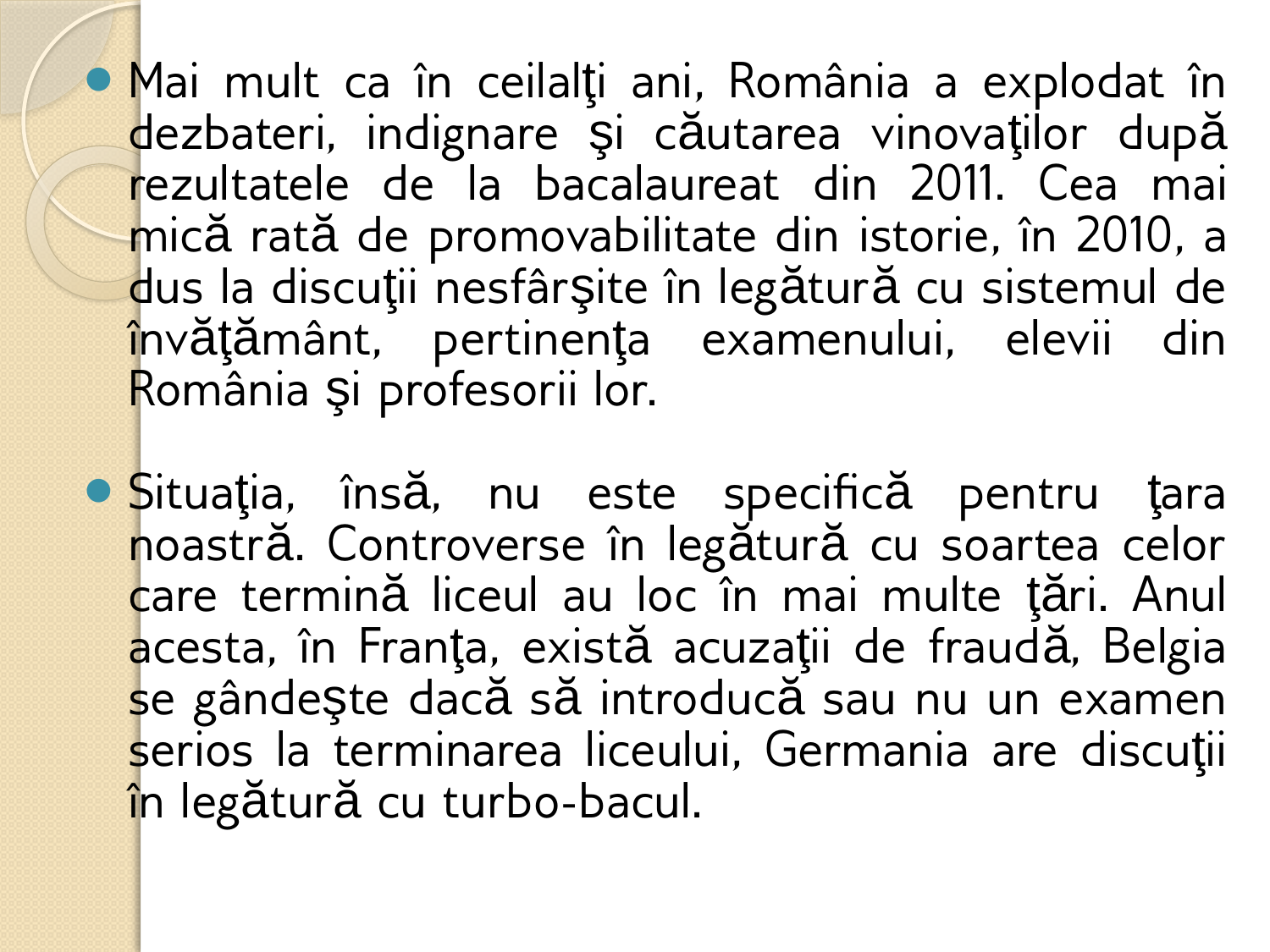

Mai mult ca în ceilalţi ani, România a explodat în dezbateri, indignare şi căutarea vinovaţilor după rezultatele de la bacalaureat din 2011. Cea mai mică rată de promovabilitate din istorie, în 2010, a dus la discuţii nesfârşite în legătură cu sistemul de învăţământ, pertinenţa examenului, elevii din România şi profesorii lor.

Situaţia, însă, nu este specifică pentru ţara noastră. Controverse în legătură cu soartea celor care termină liceul au loc în mai multe ţări. Anul acesta, în Franţa, există acuzaţii de fraudă, Belgia se gândeşte dacă să introducă sau nu un examen serios la terminarea liceului, Germania are discuţii în legătură cu turbo-bacul.